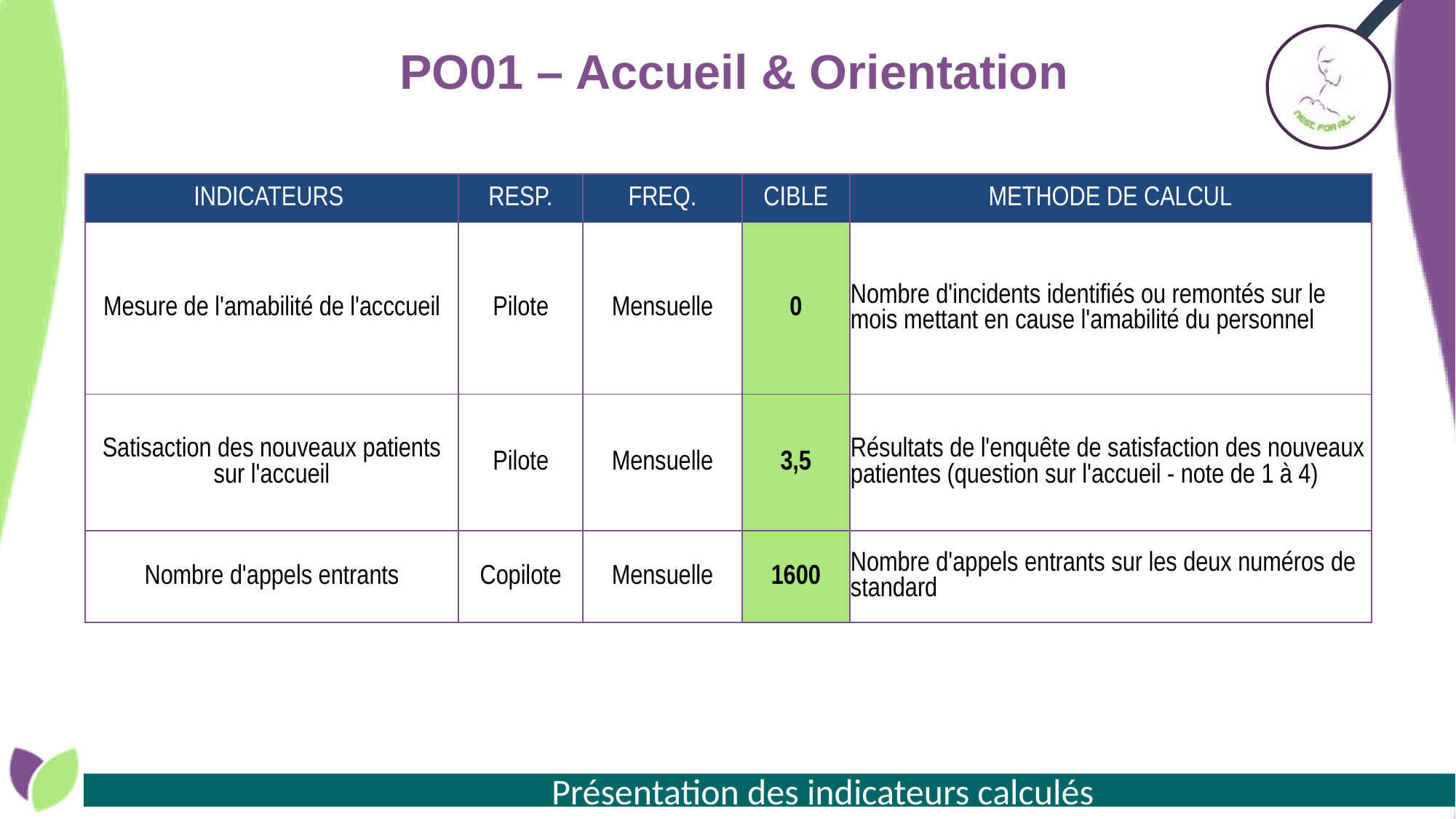

# PO01 – Accueil & Orientation
| INDICATEURS | RESP. | FREQ. | CIBLE | METHODE DE CALCUL |
| --- | --- | --- | --- | --- |
| Mesure de l'amabilité de l'acccueil | Pilote | Mensuelle | 0 | Nombre d'incidents identifiés ou remontés sur le mois mettant en cause l'amabilité du personnel |
| Satisaction des nouveaux patients sur l'accueil | Pilote | Mensuelle | 3,5 | Résultats de l'enquête de satisfaction des nouveaux patientes (question sur l'accueil - note de 1 à 4) |
| Nombre d'appels entrants | Copilote | Mensuelle | 1600 | Nombre d'appels entrants sur les deux numéros de standard |
 Présentation des indicateurs calculés